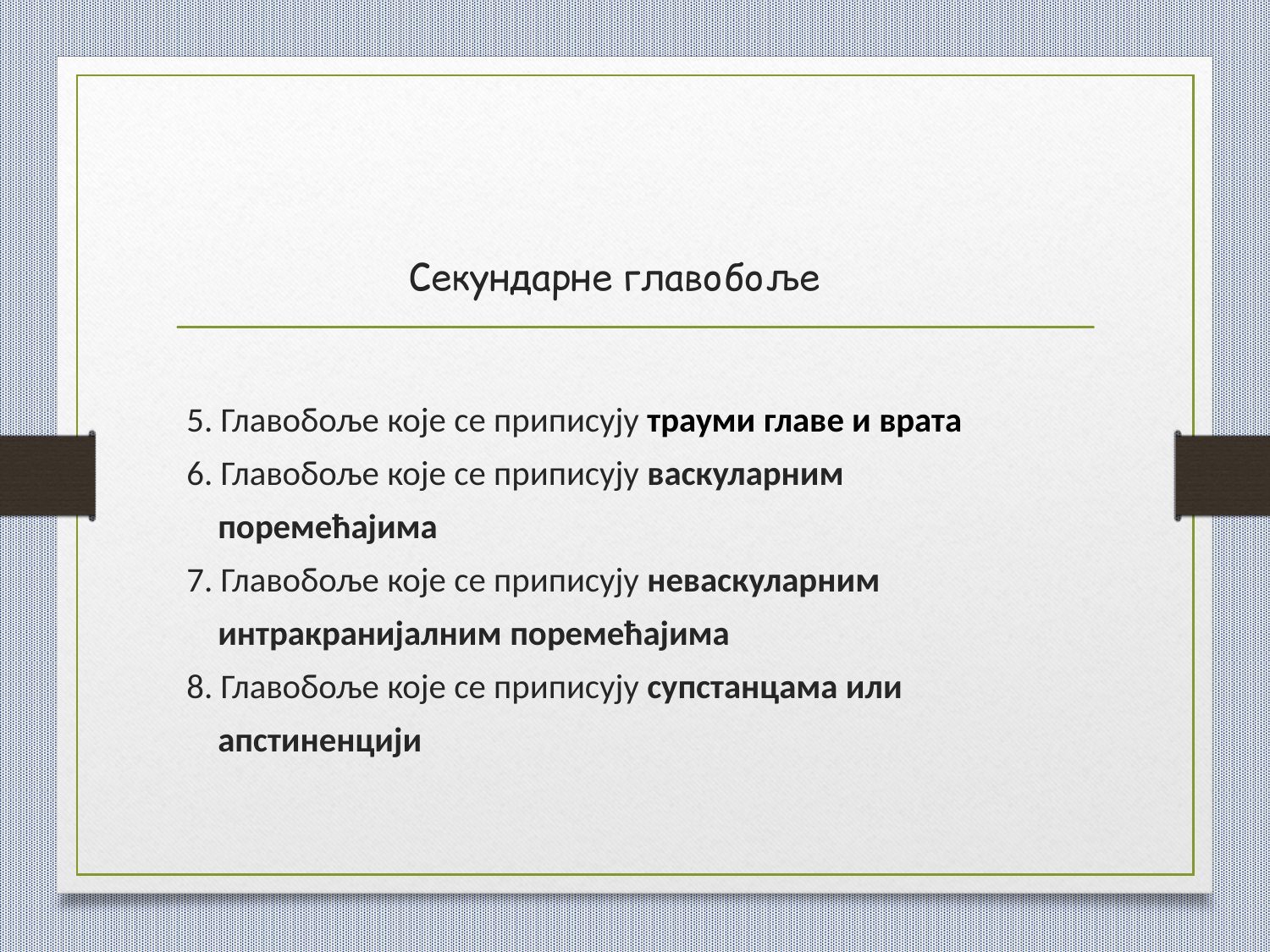

# Секундарне главобоље
     5. Главобоље које се приписују трауми главе и врата
     6. Главобоље које се приписују васкуларним
         поремећајима
     7. Главобоље које се приписују неваскуларним
         интракранијалним поремећајима
     8. Главобоље које се приписују супстанцама или
         апстиненцији